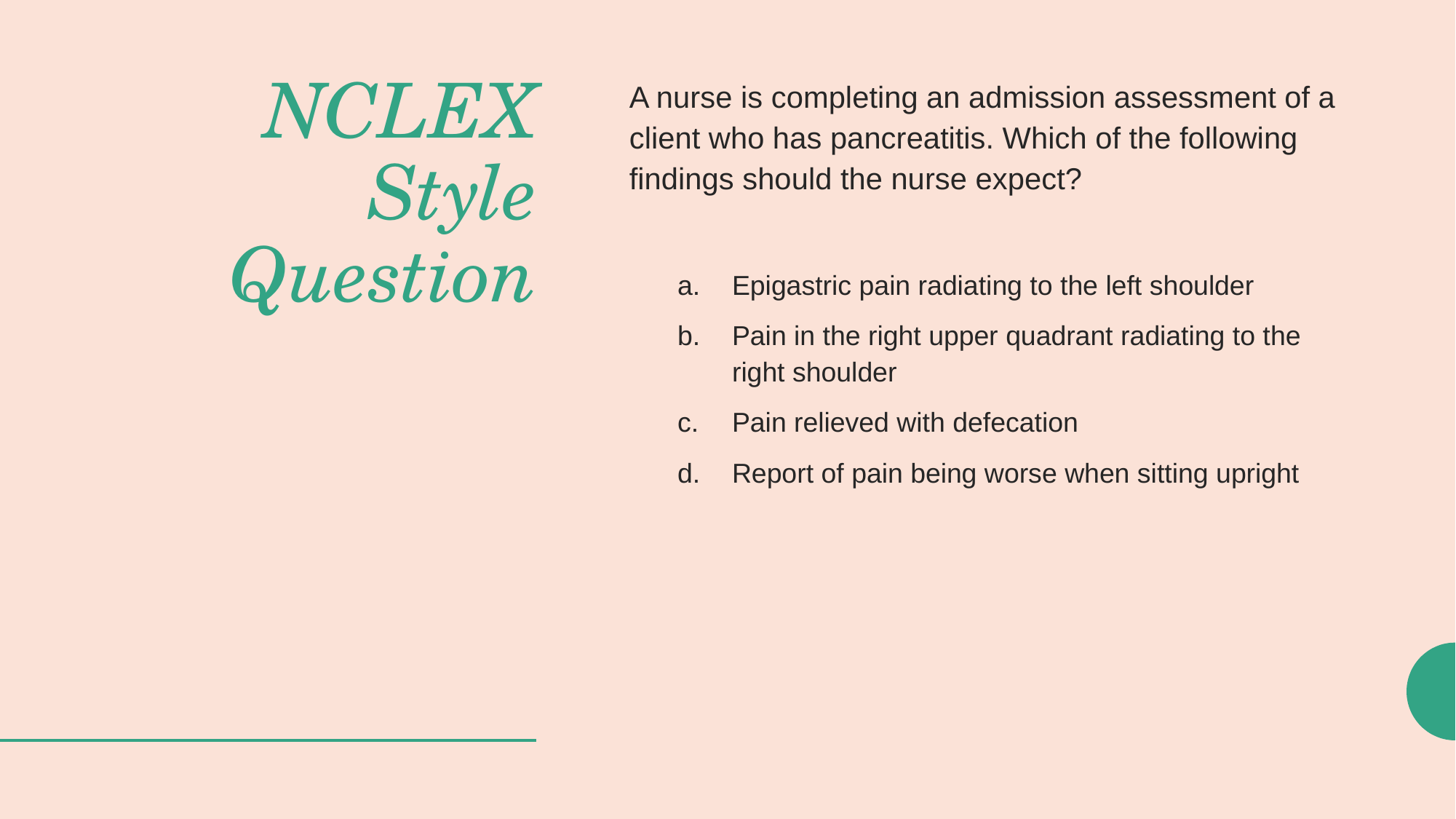

# NCLEX Style Question
A nurse is completing an admission assessment of a client who has pancreatitis. Which of the following findings should the nurse expect?

Epigastric pain radiating to the left shoulder
Pain in the right upper quadrant radiating to the right shoulder
Pain relieved with defecation
Report of pain being worse when sitting upright